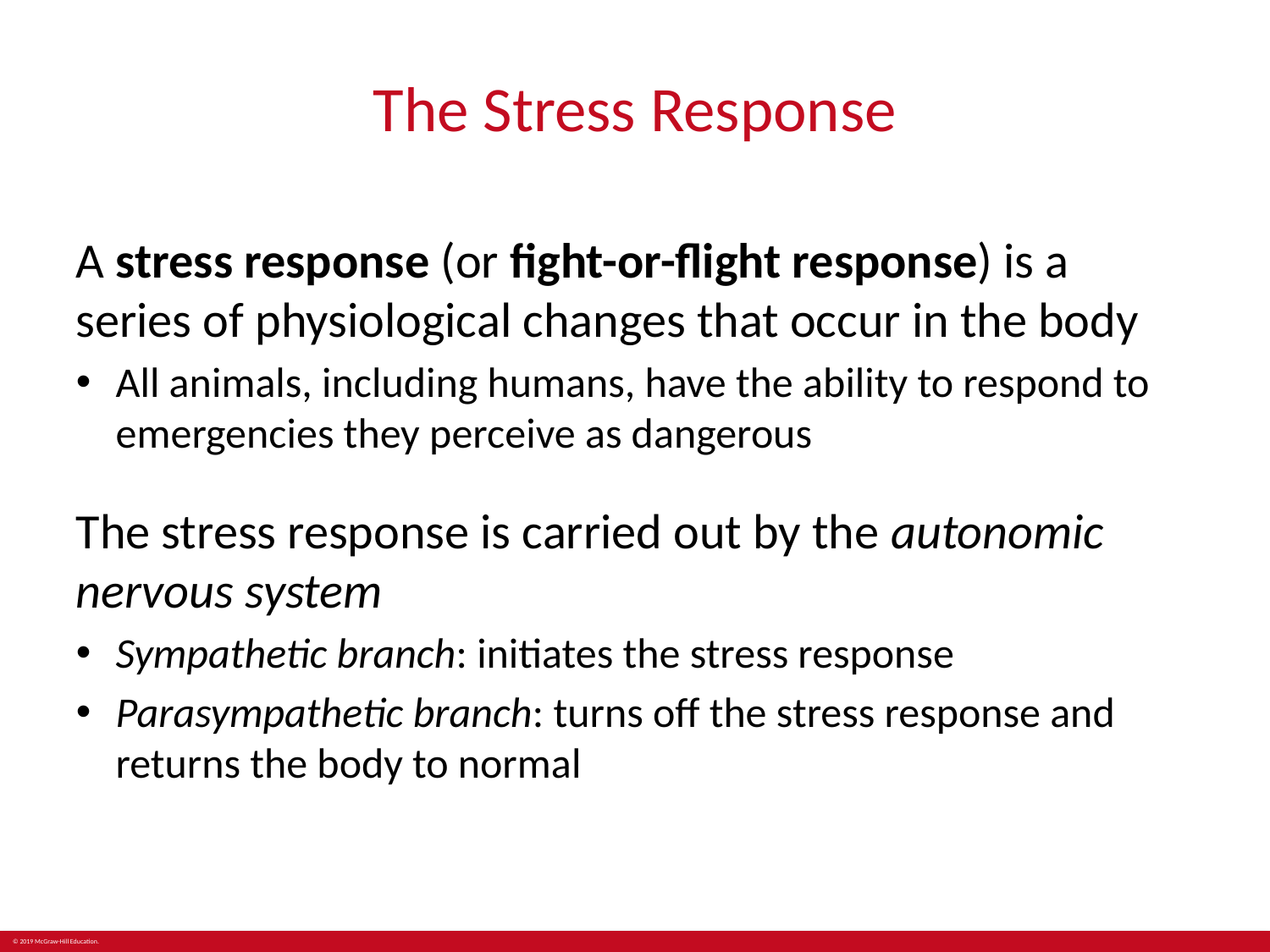

# The Stress Response
A stress response (or fight-or-flight response) is a series of physiological changes that occur in the body
All animals, including humans, have the ability to respond to emergencies they perceive as dangerous
The stress response is carried out by the autonomic nervous system
Sympathetic branch: initiates the stress response
Parasympathetic branch: turns off the stress response and returns the body to normal